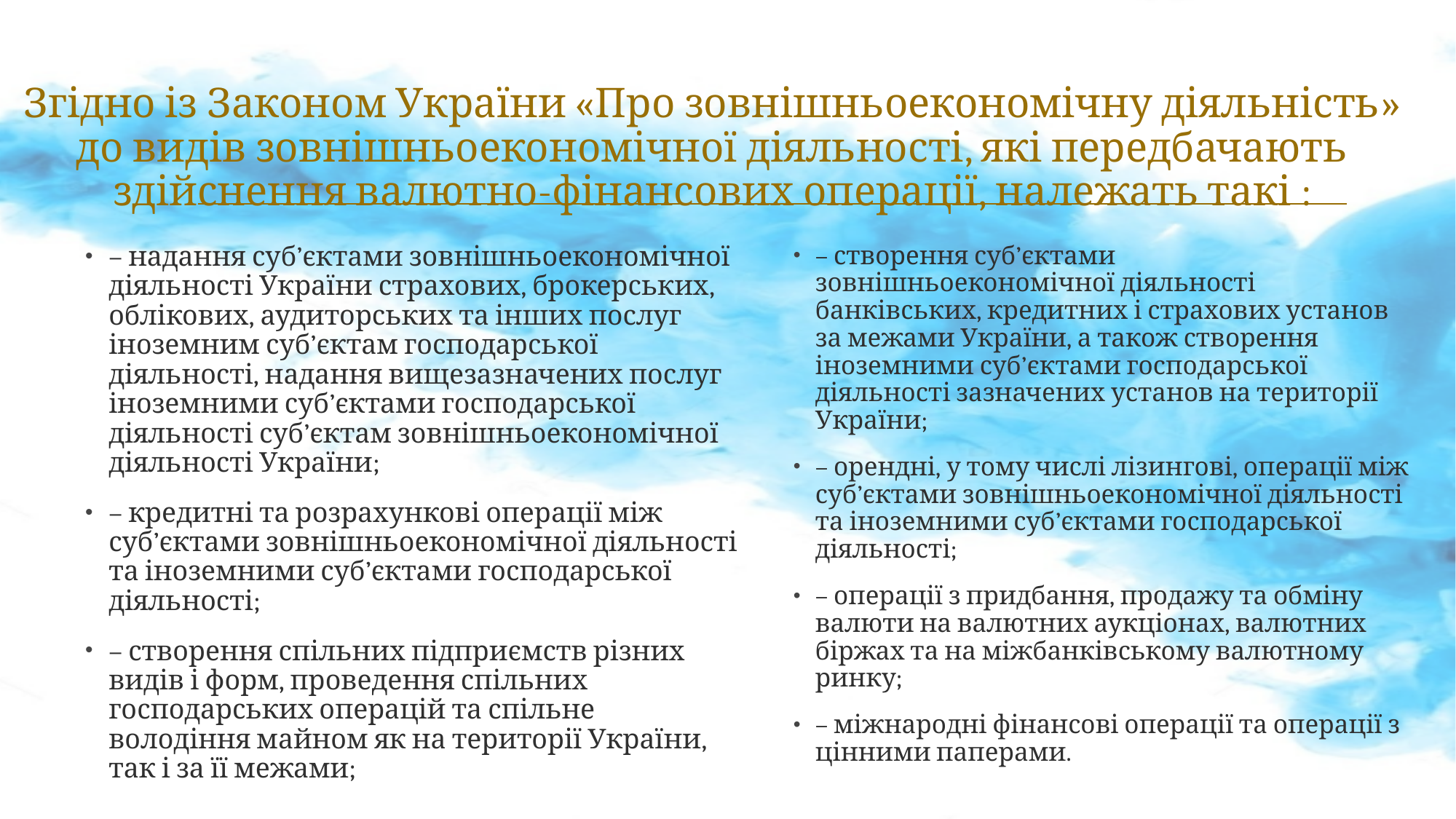

# Згідно із Законом України «Про зовнішньоекономічну діяльність» до видів зовнішньоекономічної діяльності, які передбачають здійснення валютно-фінансових операції, належать такі :
– надання суб’єктами зовнішньоекономічної діяльності України страхових, брокерських, облікових, аудиторських та інших послуг іноземним суб’єктам господарської діяльності, надання вищезазначених послуг іноземними суб’єктами господарської діяльності суб’єктам зовнішньоекономічної діяльності України;
– кредитні та розрахункові операції між суб’єктами зовнішньоекономічної діяльності та іноземними суб’єктами господарської діяльності;
– створення спільних підприємств різних видів і форм, проведення спільних господарських операцій та спільне володіння майном як на території України, так і за її межами;
– створення суб’єктами зовнішньоекономічної діяльності банківських, кредитних і страхових установ за межами України, а також створення іноземними суб’єктами господарської діяльності зазначених установ на території України;
– орендні, у тому числі лізингові, операції між суб’єктами зовнішньоекономічної діяльності та іноземними суб’єктами господарської діяльності;
– операції з придбання, продажу та обміну валюти на валютних аукціонах, валютних біржах та на міжбанківському валютному ринку;
– міжнародні фінансові операції та операції з цінними паперами.